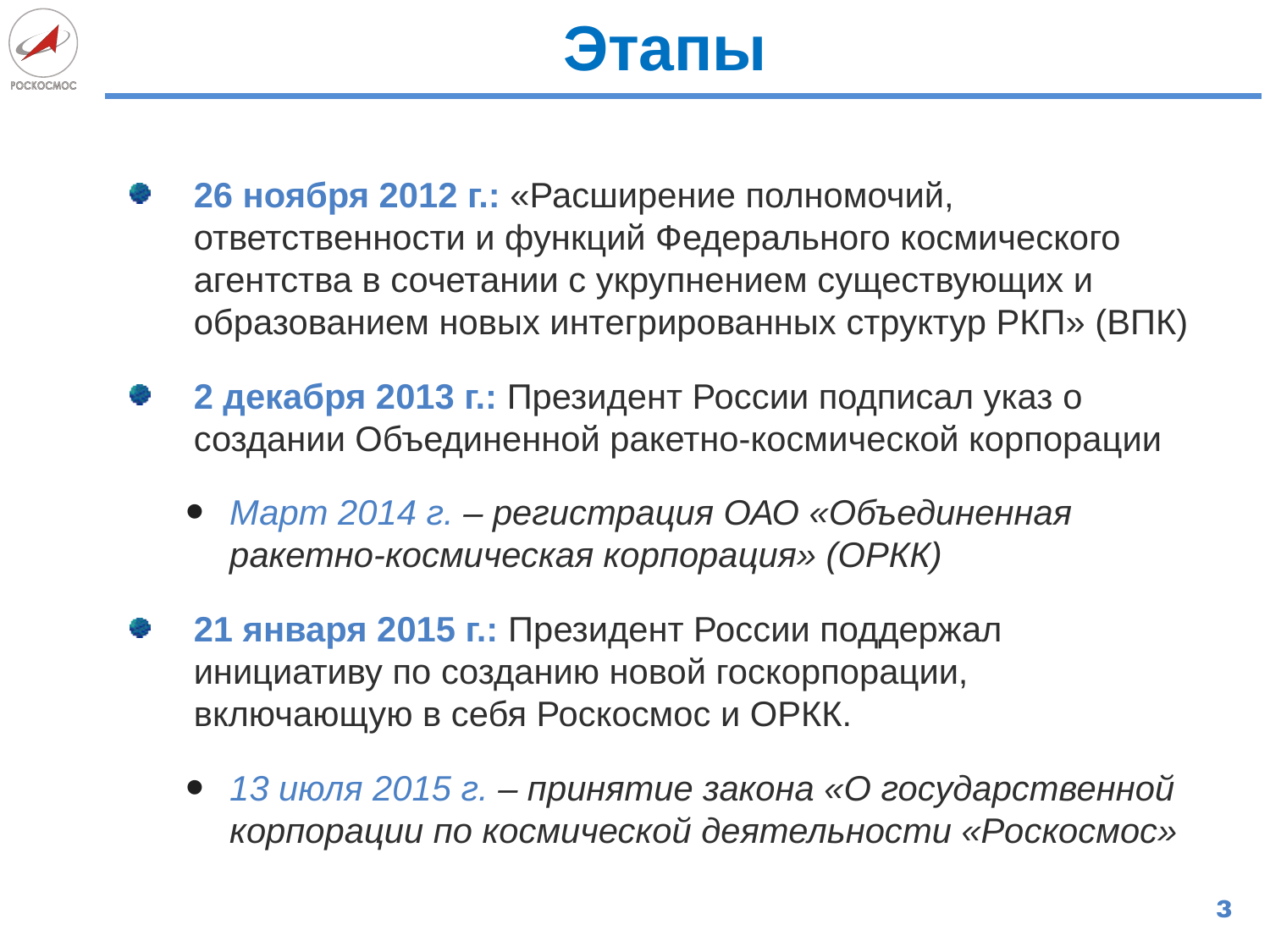

Этапы
26 ноября 2012 г.: «Расширение полномочий, ответственности и функций Федерального космического агентства в сочетании с укрупнением существующих и образованием новых интегрированных структур РКП» (ВПК)
2 декабря 2013 г.: Президент России подписал указ о создании Объединенной ракетно-космической корпорации
Март 2014 г. – регистрация ОАО «Объединенная ракетно-космическая корпорация» (ОРКК)
21 января 2015 г.: Президент России поддержал инициативу по созданию новой госкорпорации, включающую в себя Роскосмос и ОРКК.
13 июля 2015 г. – принятие закона «О государственной корпорации по космической деятельности «Роскосмос»

3